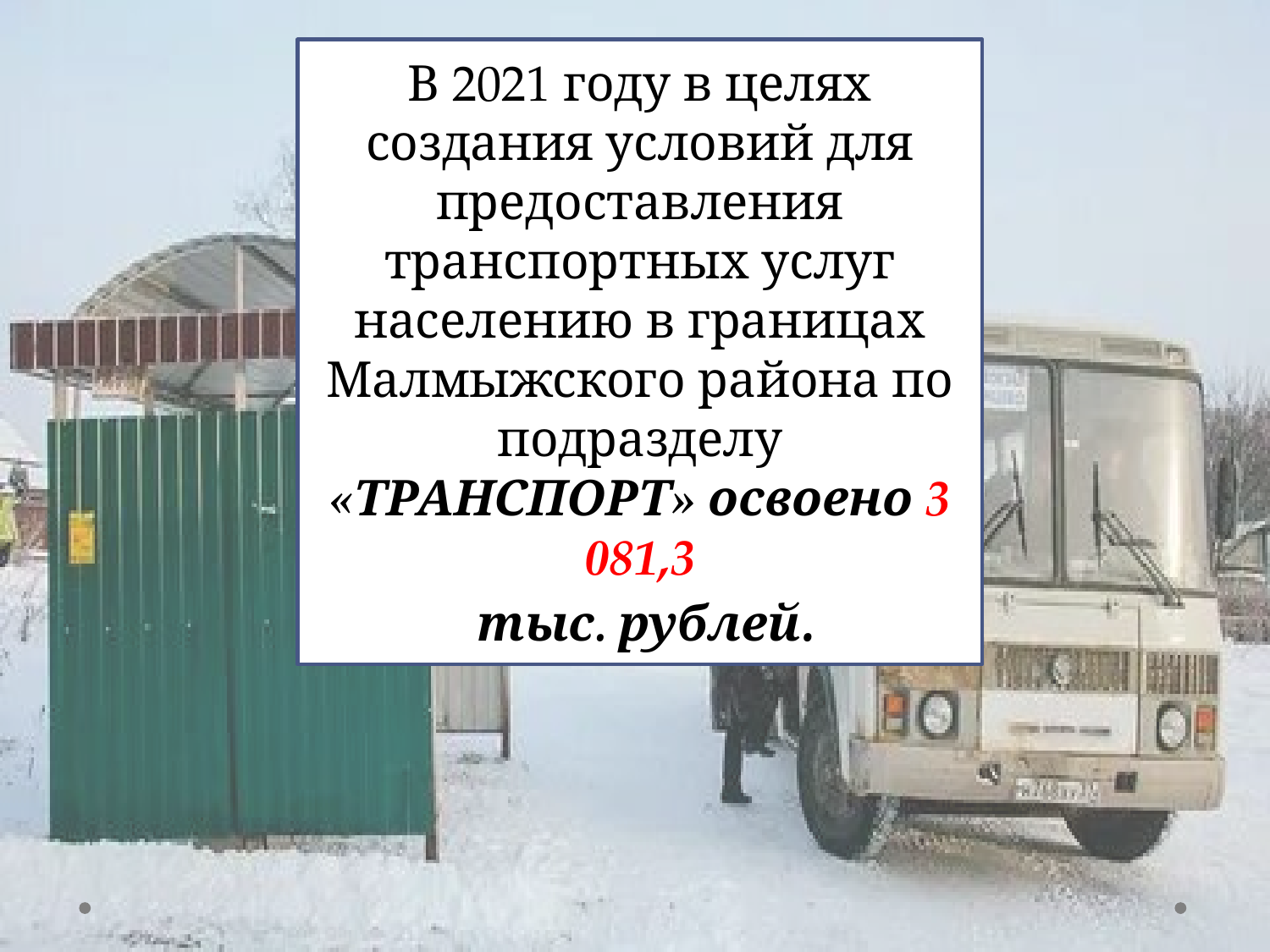

В 2021 году в целях создания условий для предоставления транспортных услуг населению в границах Малмыжского района по подразделу «ТРАНСПОРТ» освоено 3 081,3
 тыс. рублей.